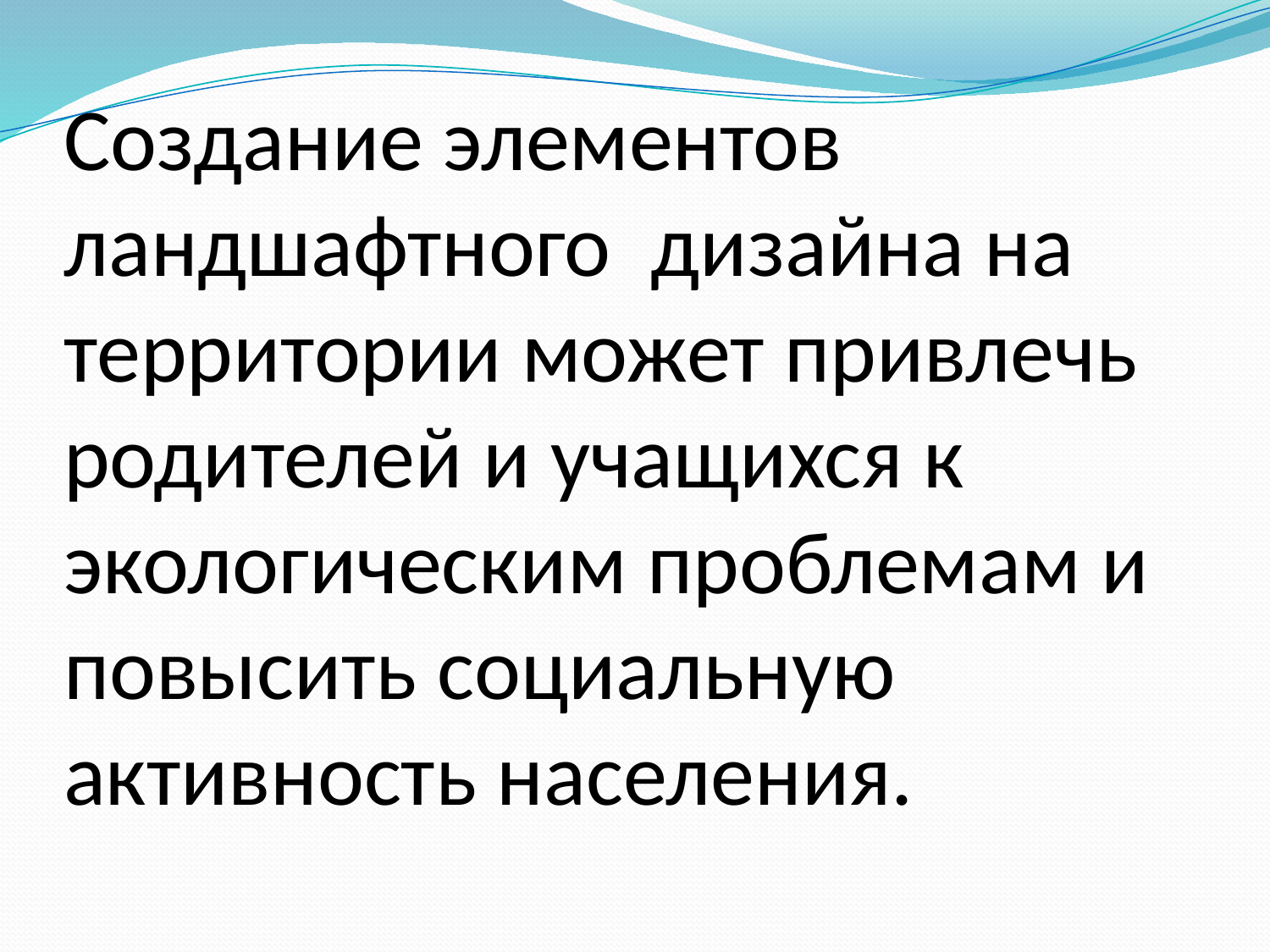

# Создание элементов ландшафтного  дизайна на территории может привлечь родителей и учащихся к экологическим проблемам и повысить социальную активность населения.